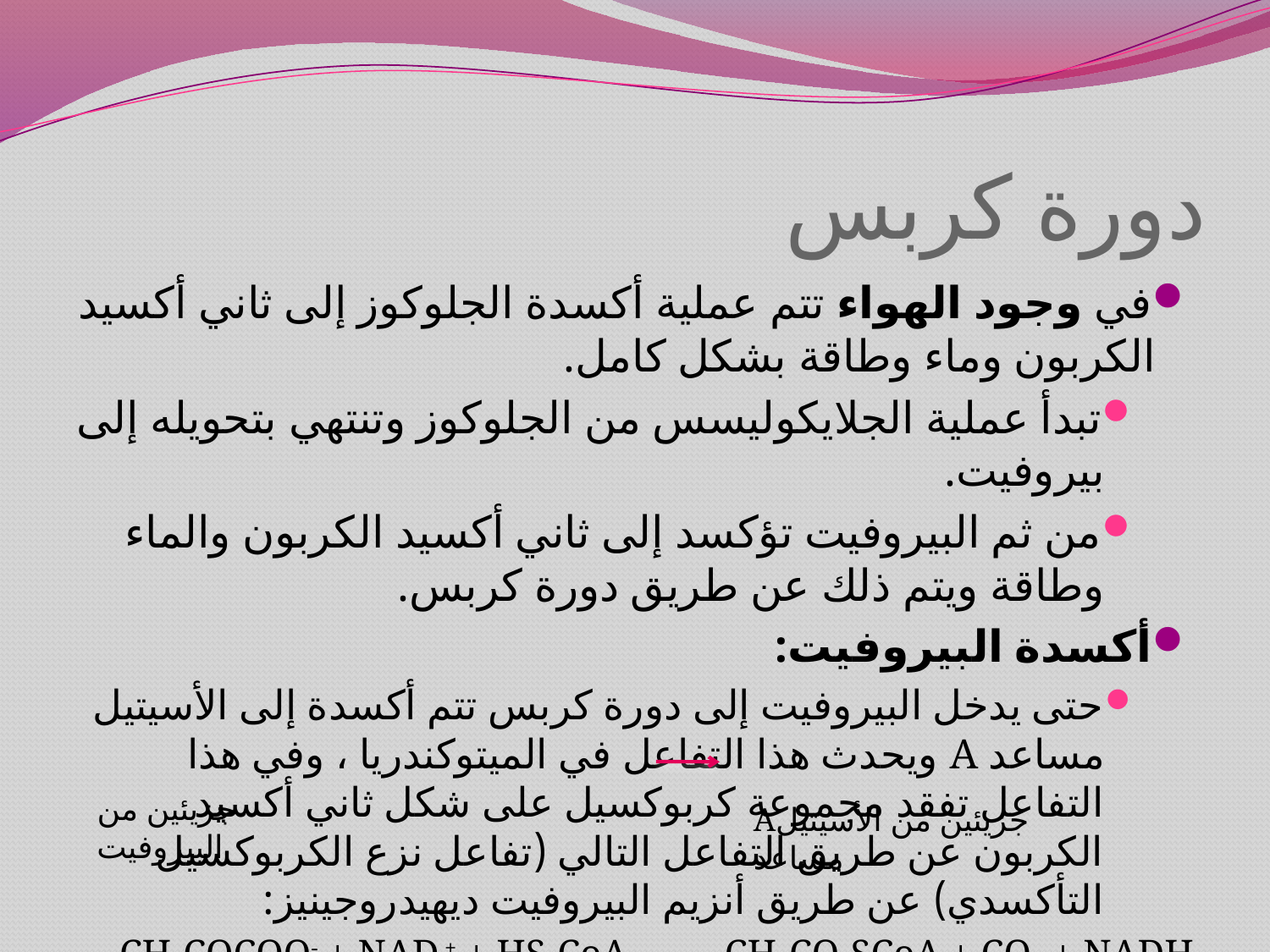

# دورة كربس
في وجود الهواء تتم عملية أكسدة الجلوكوز إلى ثاني أكسيد الكربون وماء وطاقة بشكل كامل.
تبدأ عملية الجلايكوليسس من الجلوكوز وتنتهي بتحويله إلى بيروفيت.
من ثم البيروفيت تؤكسد إلى ثاني أكسيد الكربون والماء وطاقة ويتم ذلك عن طريق دورة كربس.
أكسدة البيروفيت:
حتى يدخل البيروفيت إلى دورة كربس تتم أكسدة إلى الأسيتيل مساعد A ويحدث هذا التفاعل في الميتوكندريا ، وفي هذا التفاعل تفقد مجموعة كربوكسيل على شكل ثاني أكسيد الكربون عن طريق التفاعل التالي (تفاعل نزع الكربوكسيل التأكسدي) عن طريق أنزيم البيروفيت ديهيدروجينيز:
CH3COCOO- + NAD + + HS-CoA          CH3CO-SCoA + CO2 + NADH

جزيئين من البيروفيت
Aجزيئين من الأسيتيل مساعد